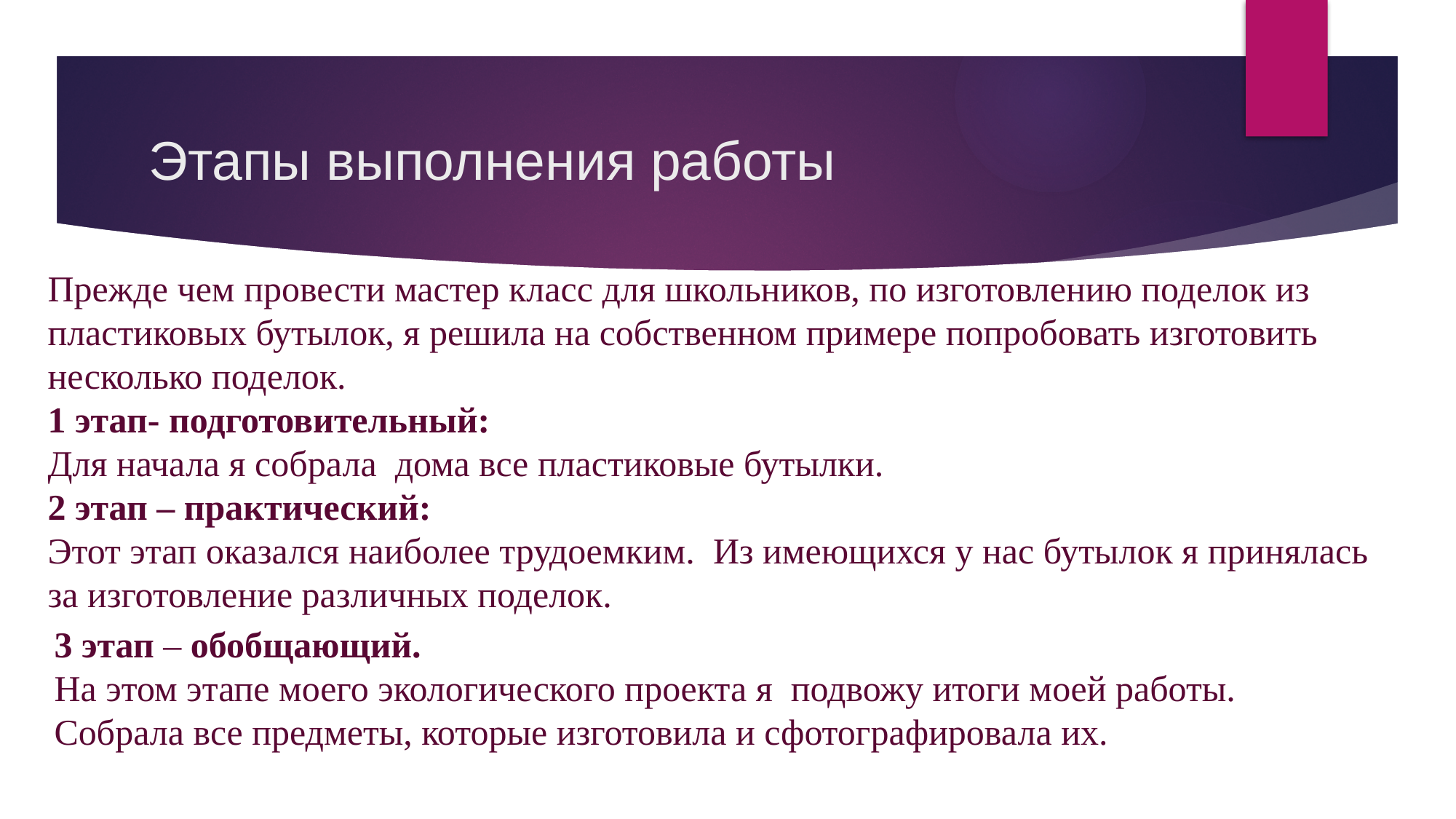

# Этапы выполнения работы
Прежде чем провести мастер класс для школьников, по изготовлению поделок из пластиковых бутылок, я решила на собственном примере попробовать изготовить несколько поделок.
1 этап- подготовительный:
Для начала я собрала  дома все пластиковые бутылки.
2 этап – практический:
Этот этап оказался наиболее трудоемким.  Из имеющихся у нас бутылок я принялась за изготовление различных поделок.

3 этап – обобщающий.
На этом этапе моего экологического проекта я  подвожу итоги моей работы.
Собрала все предметы, которые изготовила и сфотографировала их.